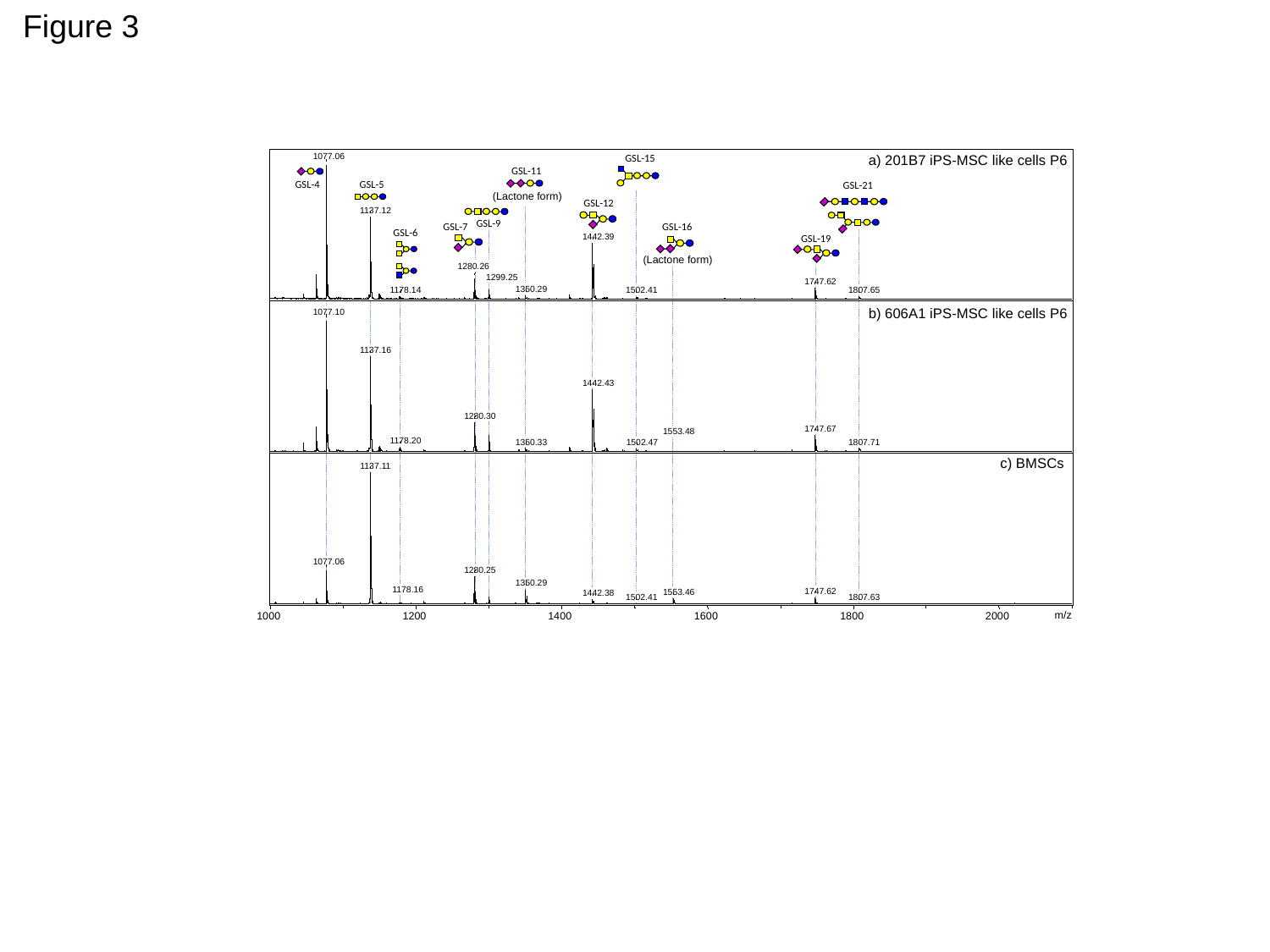

Figure 3
GSL-15
a) 201B7 iPS-MSC like cells P6

1077.06
GSL-11

GSL-5
GSL-4
GSL-21

(Lactone form)
GSL-12

1137.12

GSL-9

GSL-7
GSL-16
GSL-6
GSL-19
1442.39

(Lactone form)
1280.26
1299.25

1747.62

1350.29
1178.14
1807.65
1502.41

b) 606A1 iPS-MSC like cells P6

1077.10

1137.16

1442.43

1280.30

1747.67
1553.48

1178.20
1350.33
1807.71
1502.47

c) BMSCs

1137.11

1077.06

1280.25

1350.29

1178.16
1747.62
1553.46
1442.38
1502.41

1807.63

m/z
1000
1200
1400
1600
1800
2000